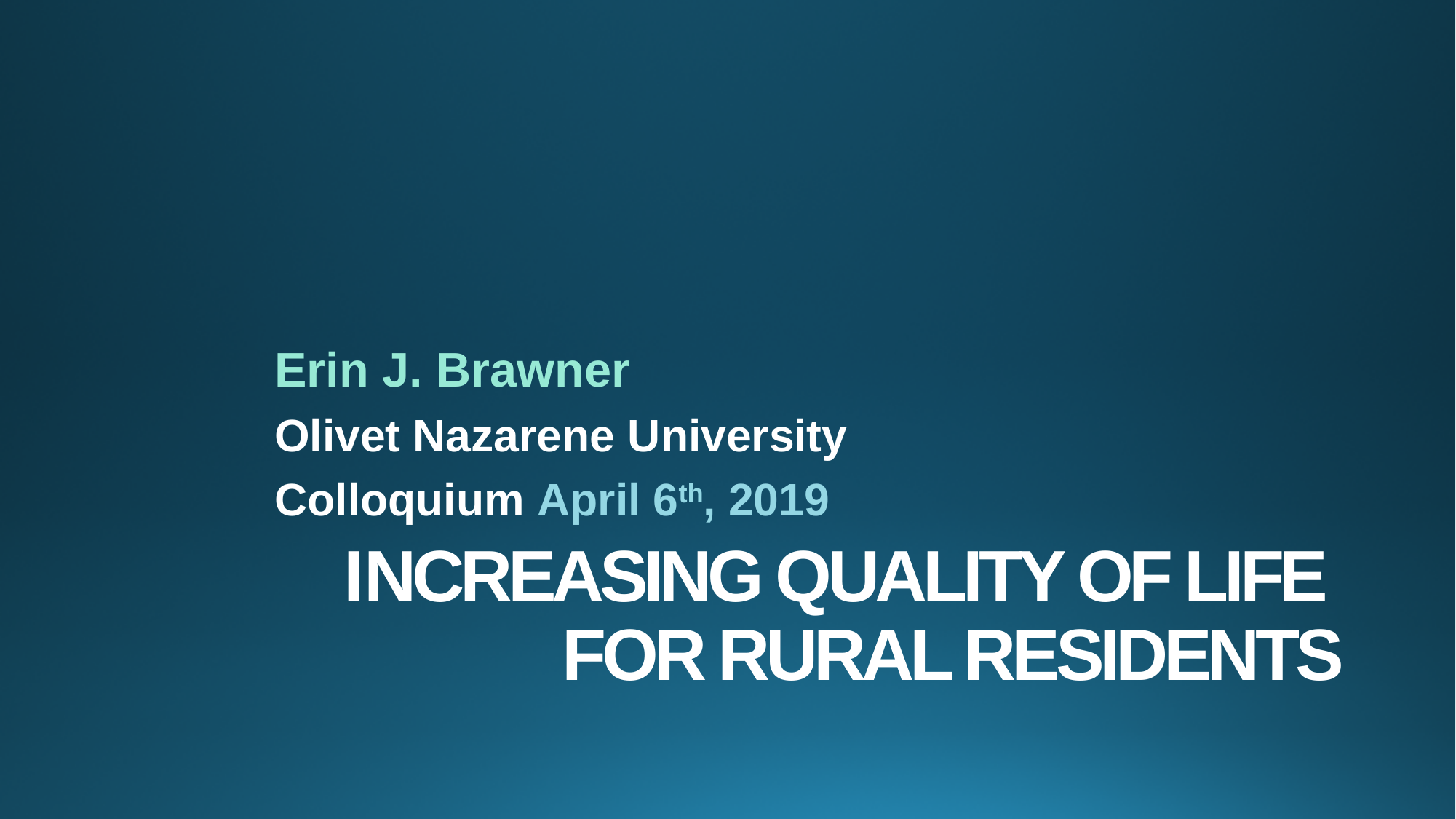

Erin J. Brawner
Olivet Nazarene University
Colloquium April 6th, 2019
# INCREASING QUALITY OF LIFE FOR RURAL RESIDENTS